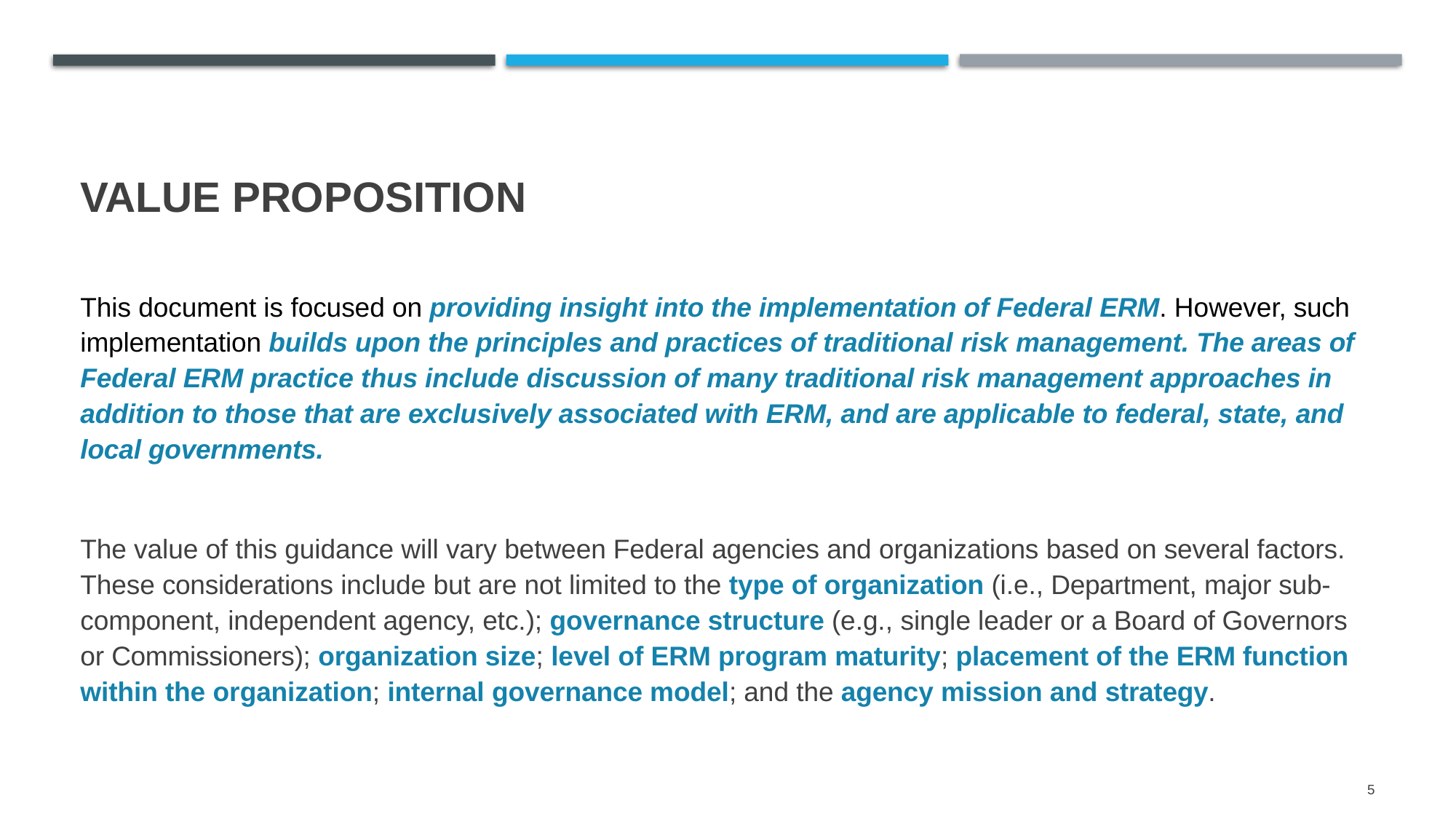

# Value proposition
This document is focused on providing insight into the implementation of Federal ERM. However, such implementation builds upon the principles and practices of traditional risk management. The areas of Federal ERM practice thus include discussion of many traditional risk management approaches in addition to those that are exclusively associated with ERM, and are applicable to federal, state, and local governments.

The value of this guidance will vary between Federal agencies and organizations based on several factors. These considerations include but are not limited to the type of organization (i.e., Department, major sub-component, independent agency, etc.); governance structure (e.g., single leader or a Board of Governors or Commissioners); organization size; level of ERM program maturity; placement of the ERM function within the organization; internal governance model; and the agency mission and strategy.
5